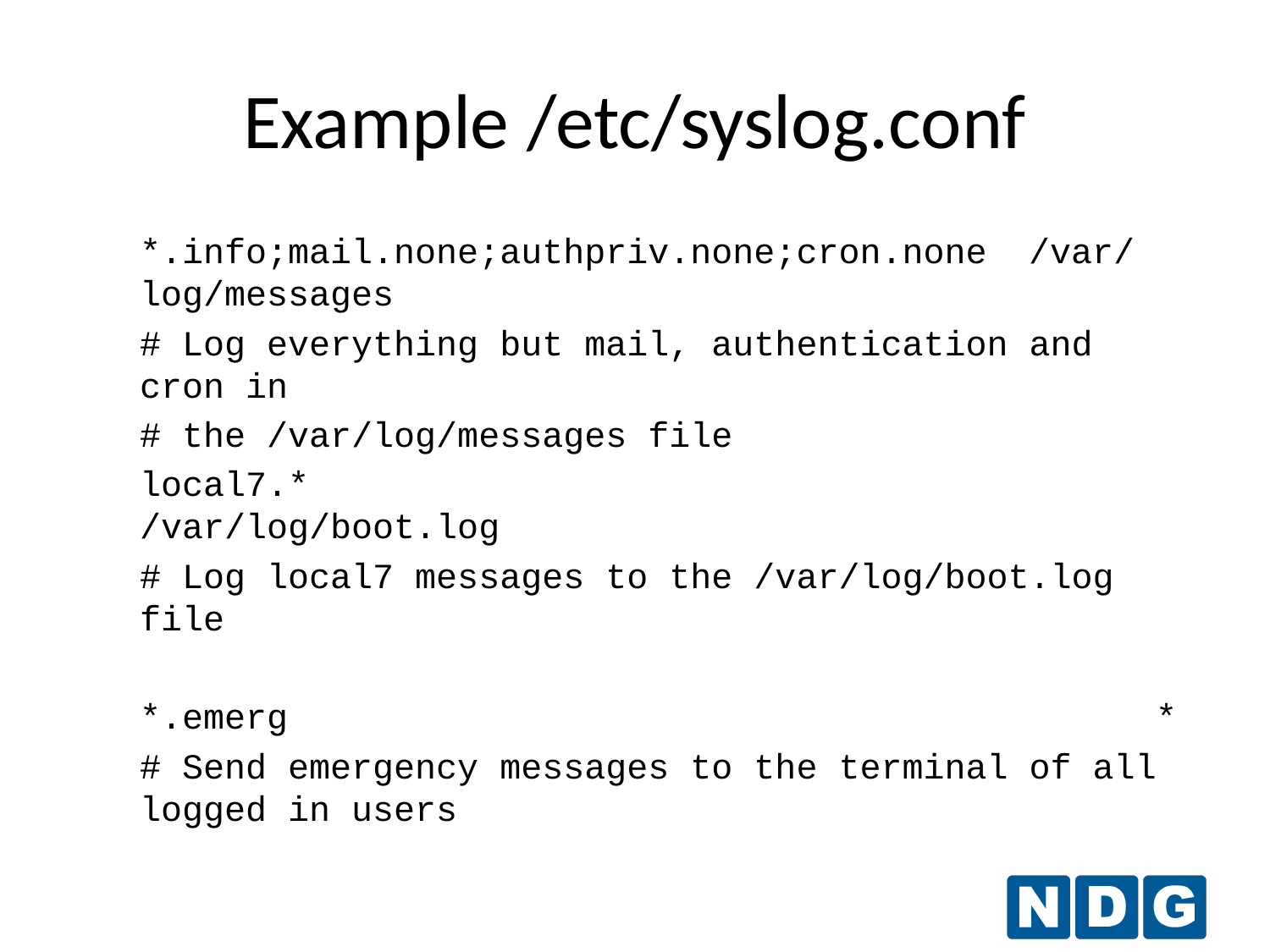

Example /etc/syslog.conf
*.info;mail.none;authpriv.none;cron.none	/var/log/messages
# Log everything but mail, authentication and cron in
# the /var/log/messages file
local7.*                           		/var/log/boot.log
# Log local7 messages to the /var/log/boot.log file

*.emerg							*
# Send emergency messages to the terminal of all logged in users